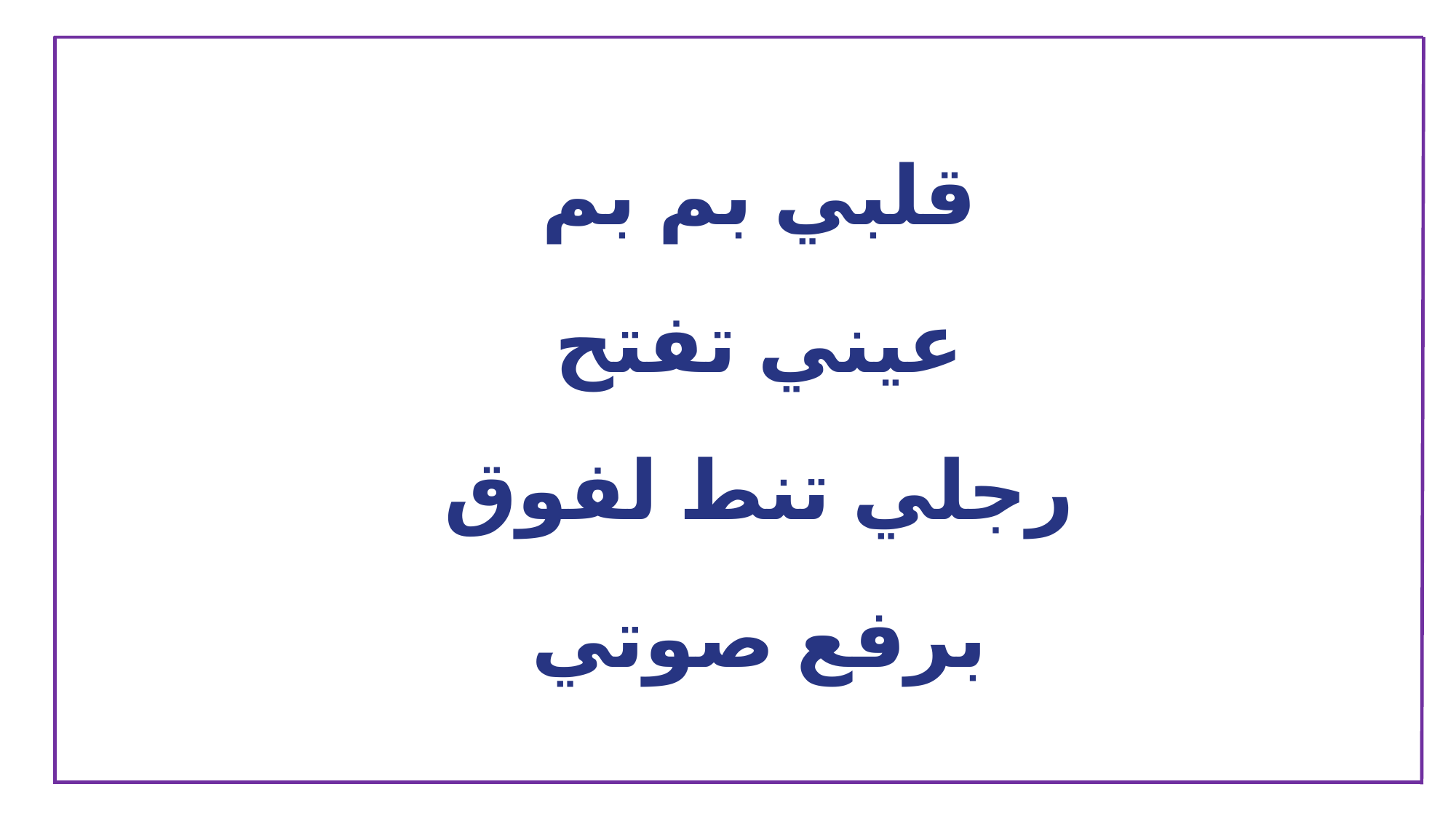

قلبي بم بم
عيني تفتح
رجلي تنط لفوق
برفع صوتي